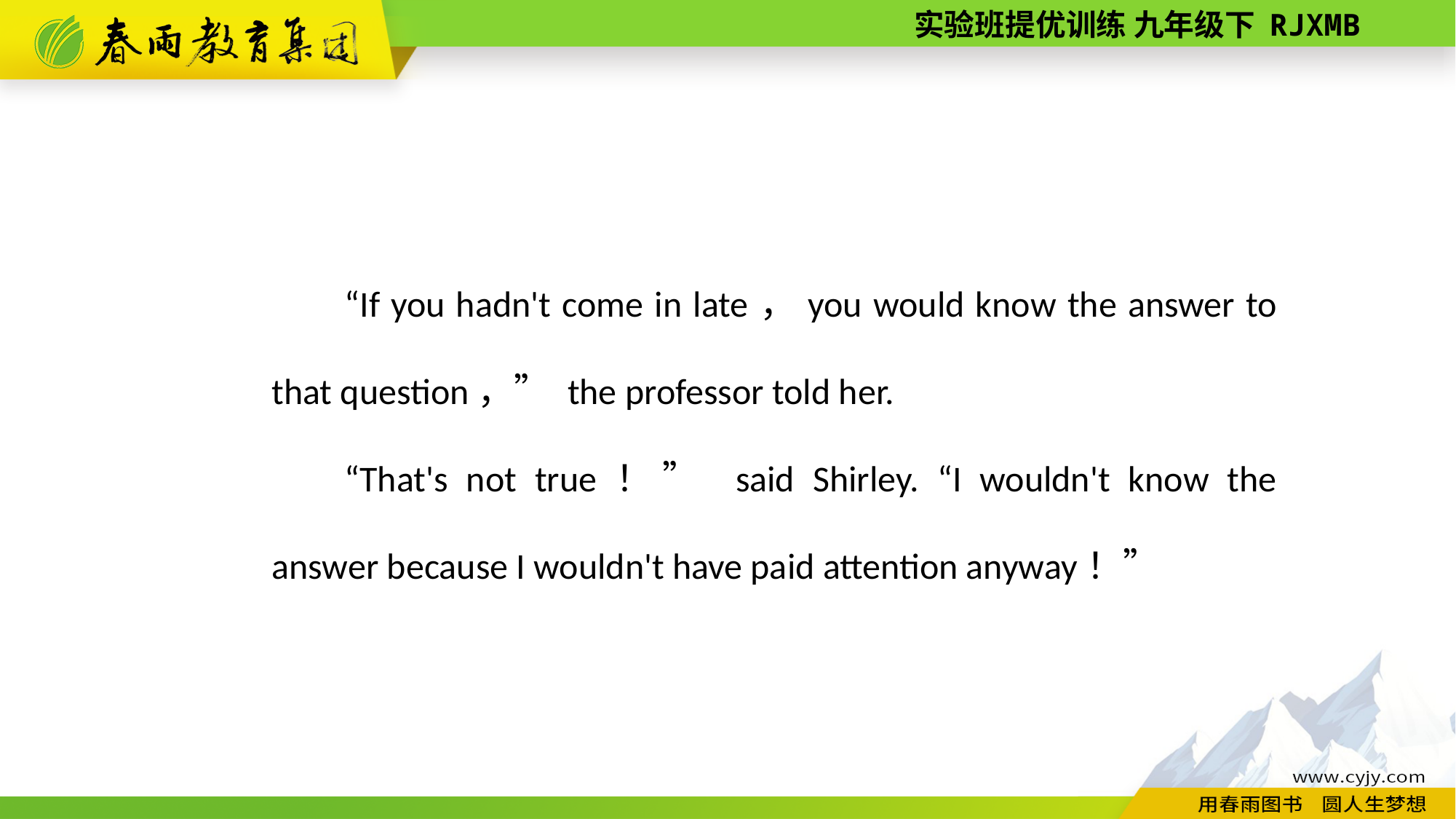

“If you hadn't come in late，you would know the answer to that question，” the professor told her.
“That's not true！” said Shirley. “I wouldn't know the answer because I wouldn't have paid attention anyway！”